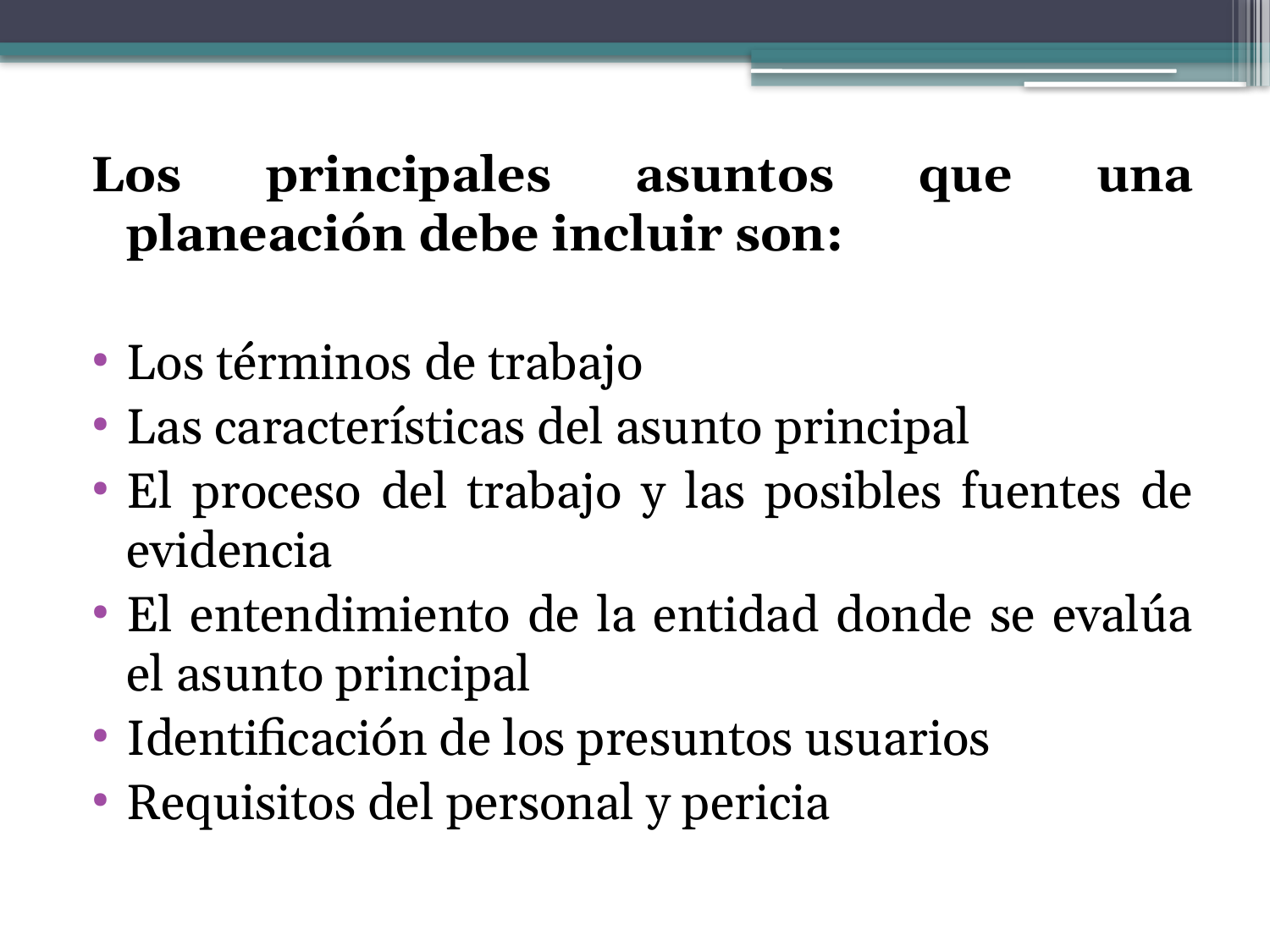

Los principales asuntos que una planeación debe incluir son:

Los términos de trabajo
Las características del asunto principal
El proceso del trabajo y las posibles fuentes de evidencia
El entendimiento de la entidad donde se evalúa el asunto principal
Identificación de los presuntos usuarios
Requisitos del personal y pericia